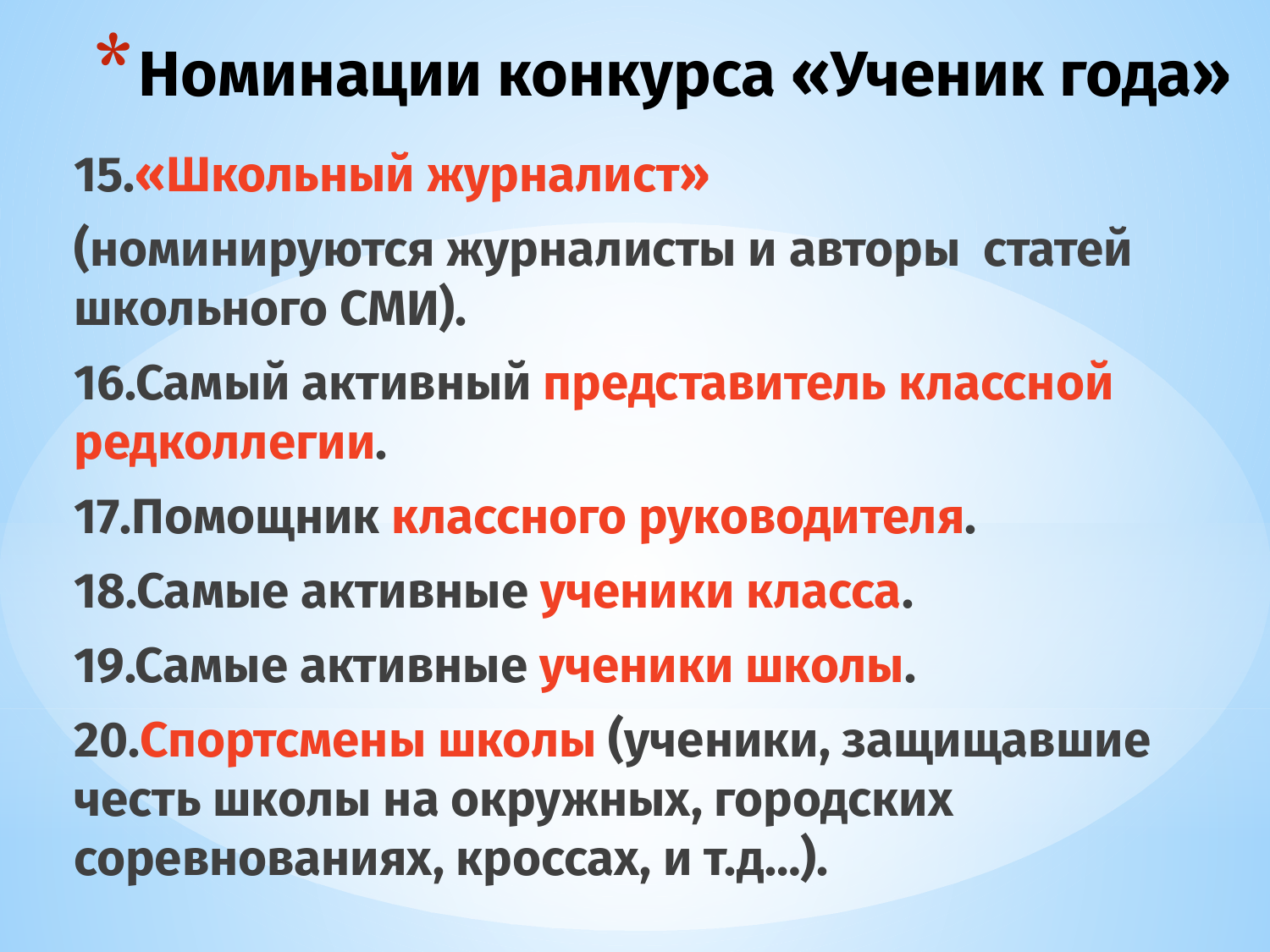

# Номинации конкурса «Ученик года»
15.«Школьный журналист»
(номинируются журналисты и авторы  статей школьного СМИ).
16.Самый активный представитель классной редколлегии.
17.Помощник классного руководителя.
18.Самые активные ученики класса.
19.Самые активные ученики школы.
20.Спортсмены школы (ученики, защищавшие честь школы на окружных, городских соревнованиях, кроссах, и т.д…).